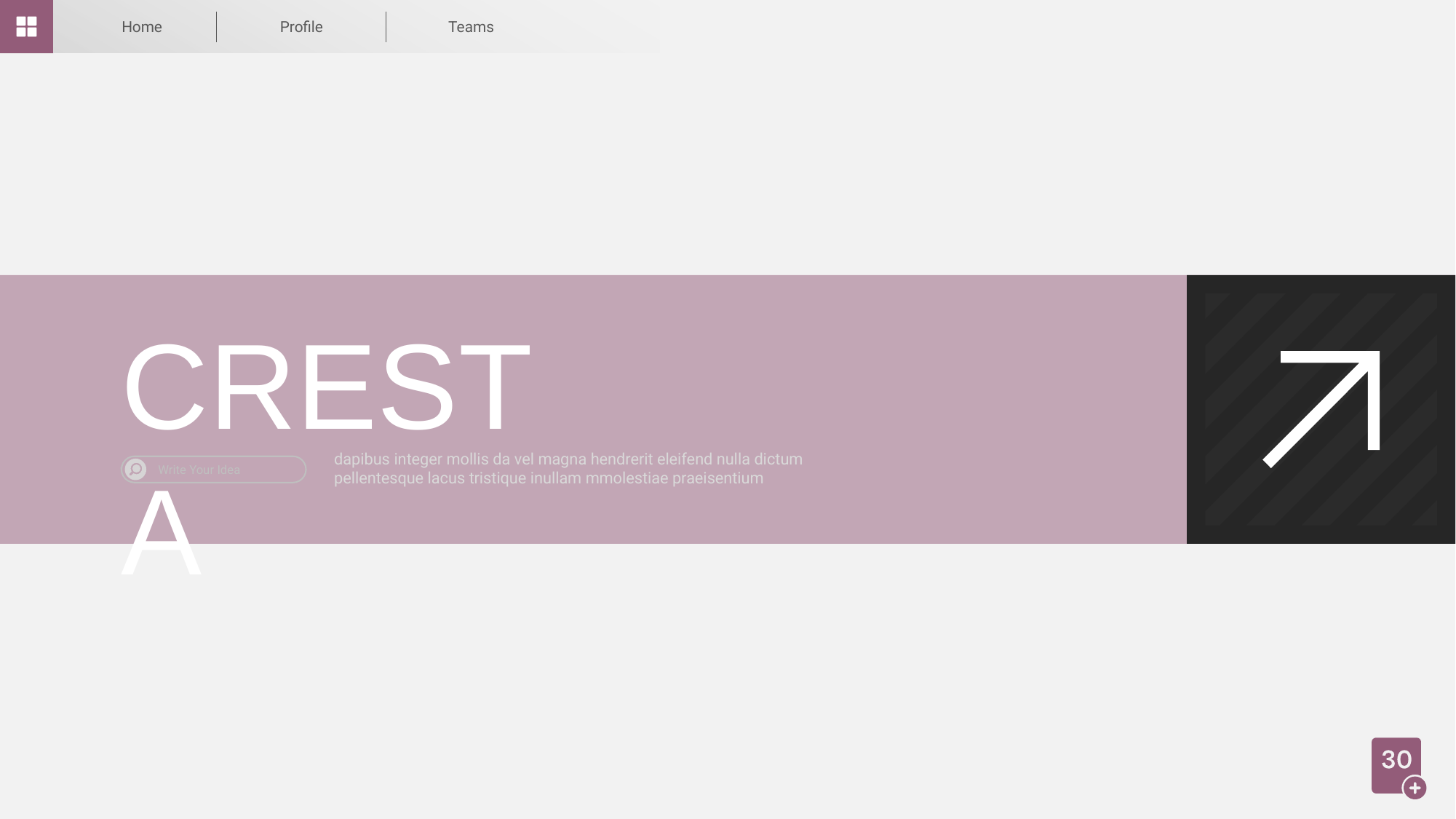

Home
Profile
Teams

CRESTA

dapibus integer mollis da vel magna hendrerit eleifend nulla dictum pellentesque lacus tristique inullam mmolestiae praeisentium

Write Your Idea